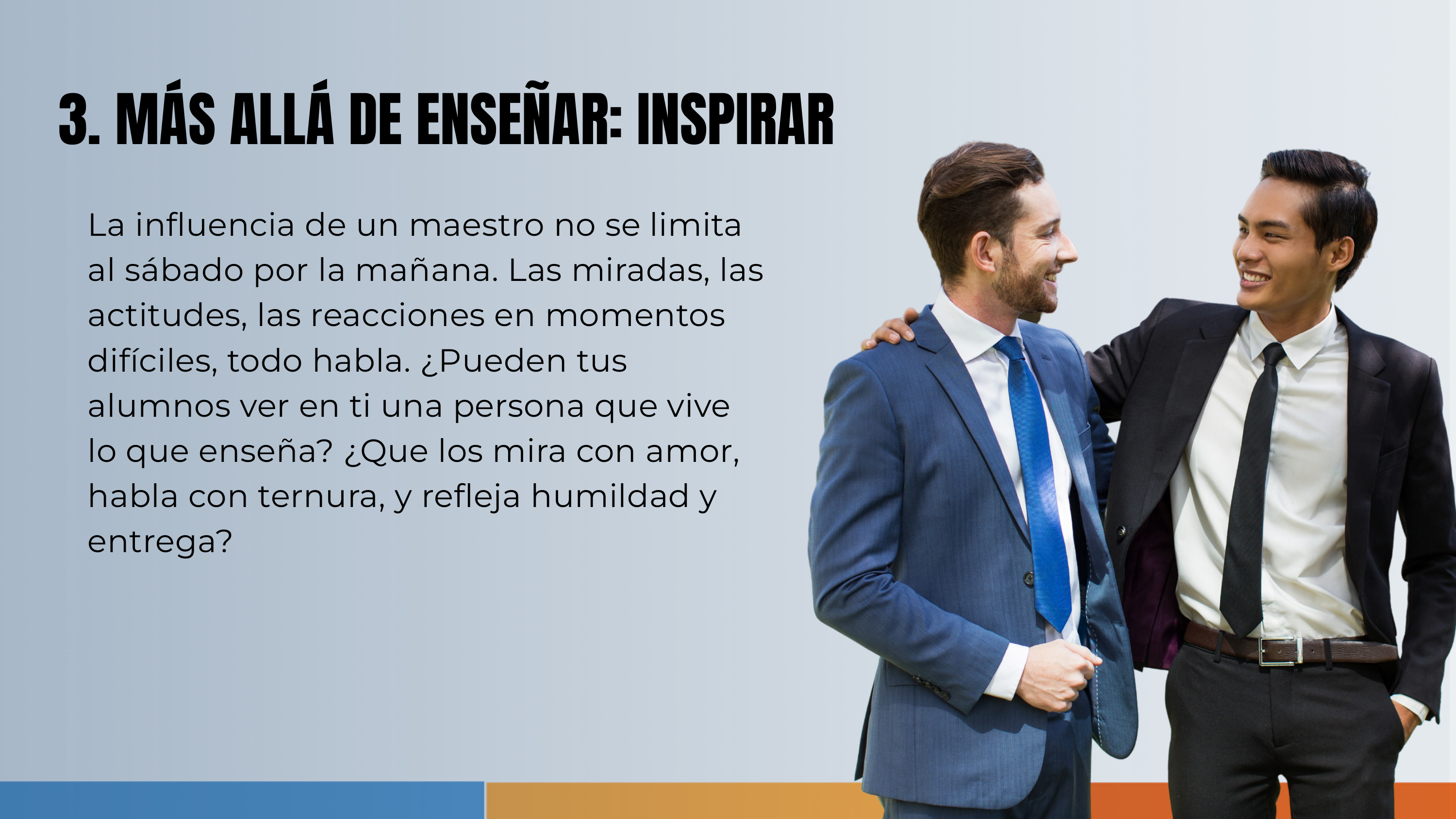

3. MÁS ALLÁ DE ENSEÑAR: INSPIRAR

La influencia de un maestro no se limita al sábado por la mañana. Las miradas, las actitudes, las reacciones en momentos difíciles, todo habla. ¿Pueden tus alumnos ver en ti una persona que vive lo que enseña? ¿Que los mira con amor, habla con ternura, y refleja humildad y entrega?